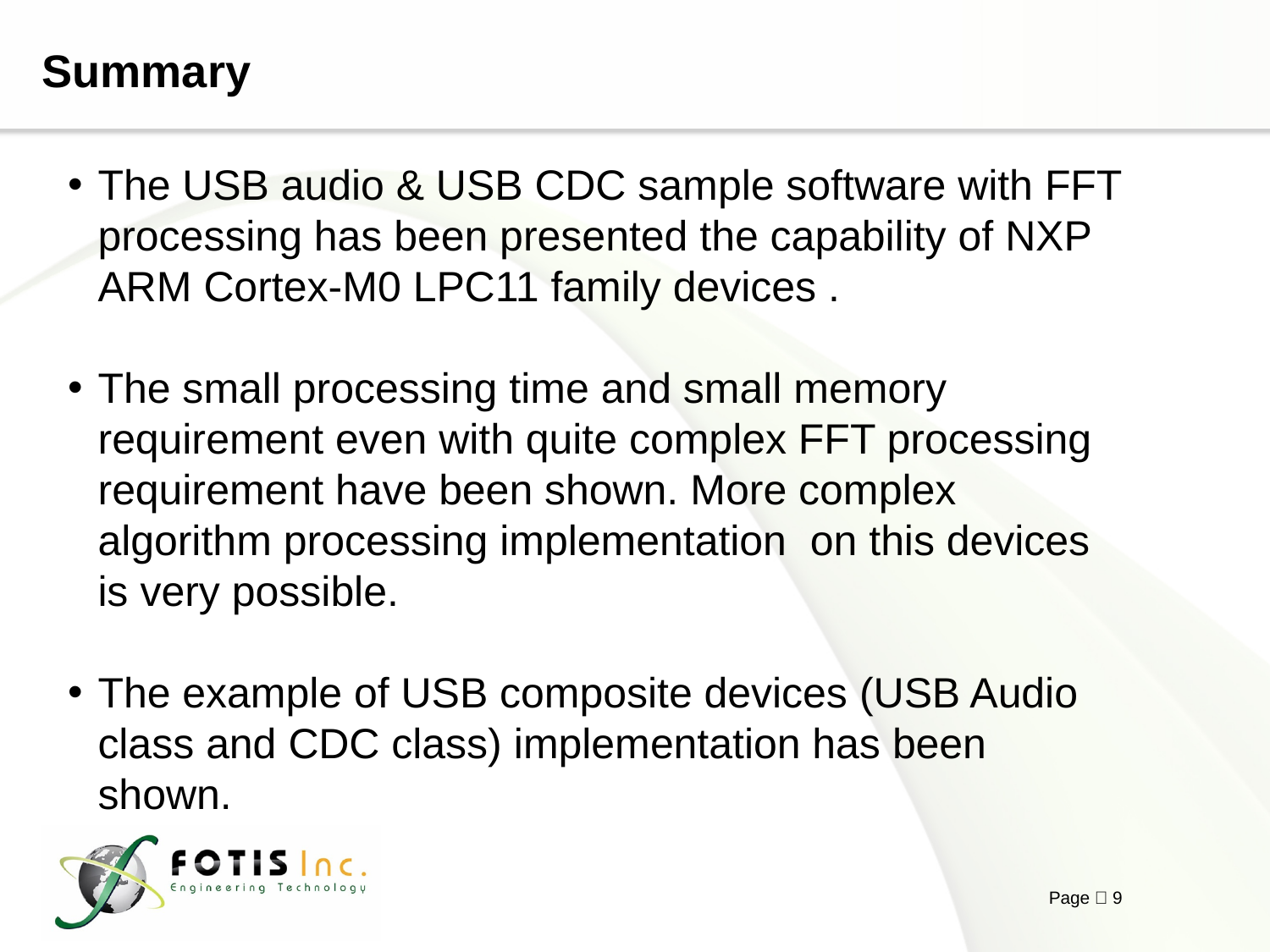

# Summary
The USB audio & USB CDC sample software with FFT processing has been presented the capability of NXP ARM Cortex-M0 LPC11 family devices .

The small processing time and small memory requirement even with quite complex FFT processing requirement have been shown. More complex algorithm processing implementation  on this devices is very possible.

The example of USB composite devices (USB Audio class and CDC class) implementation has been shown.